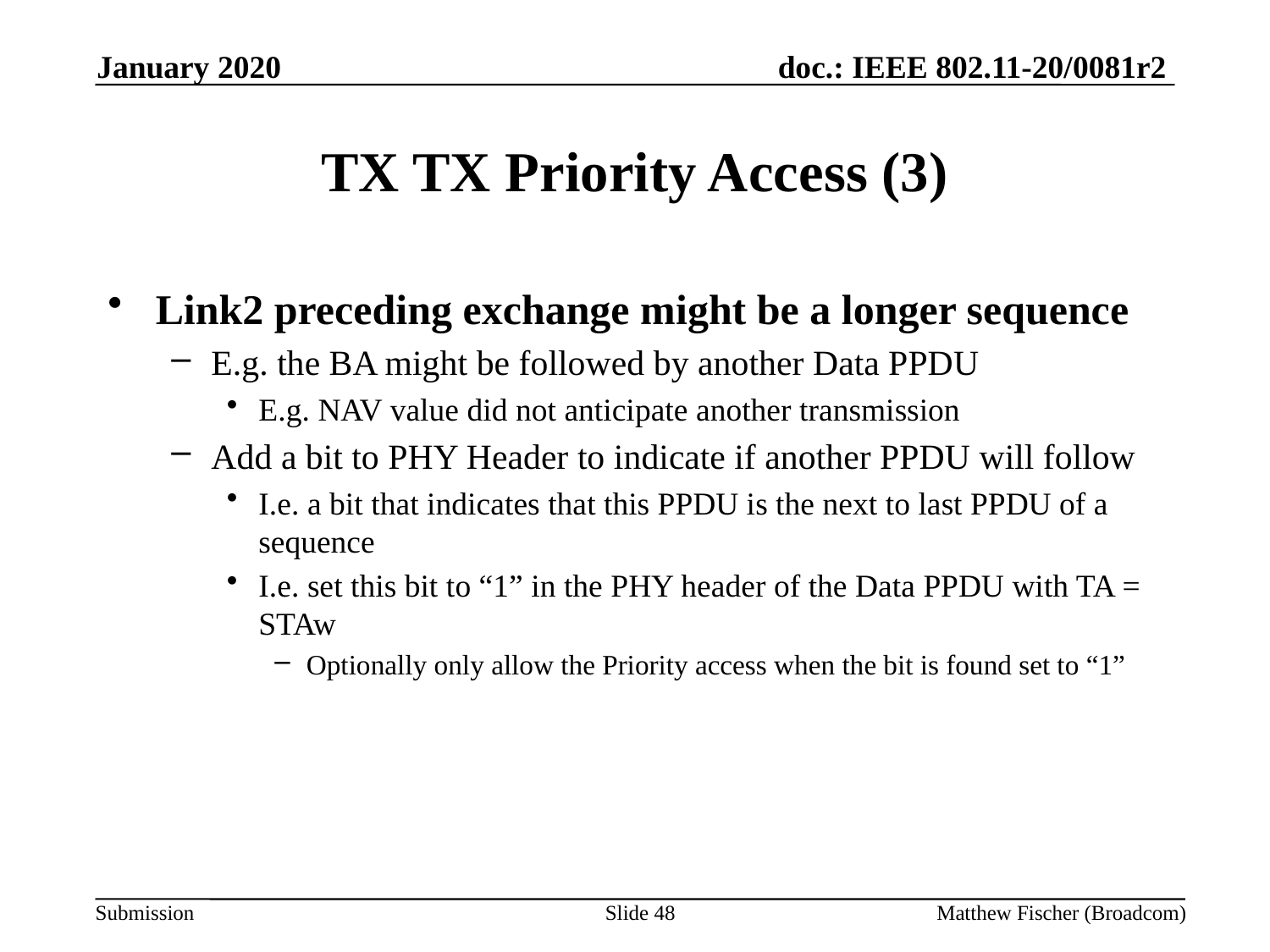

January 2020
# TX TX Priority Access (3)
Link2 preceding exchange might be a longer sequence
E.g. the BA might be followed by another Data PPDU
E.g. NAV value did not anticipate another transmission
Add a bit to PHY Header to indicate if another PPDU will follow
I.e. a bit that indicates that this PPDU is the next to last PPDU of a sequence
I.e. set this bit to “1” in the PHY header of the Data PPDU with TA = STAw
Optionally only allow the Priority access when the bit is found set to “1”
Slide 48
Matthew Fischer (Broadcom)